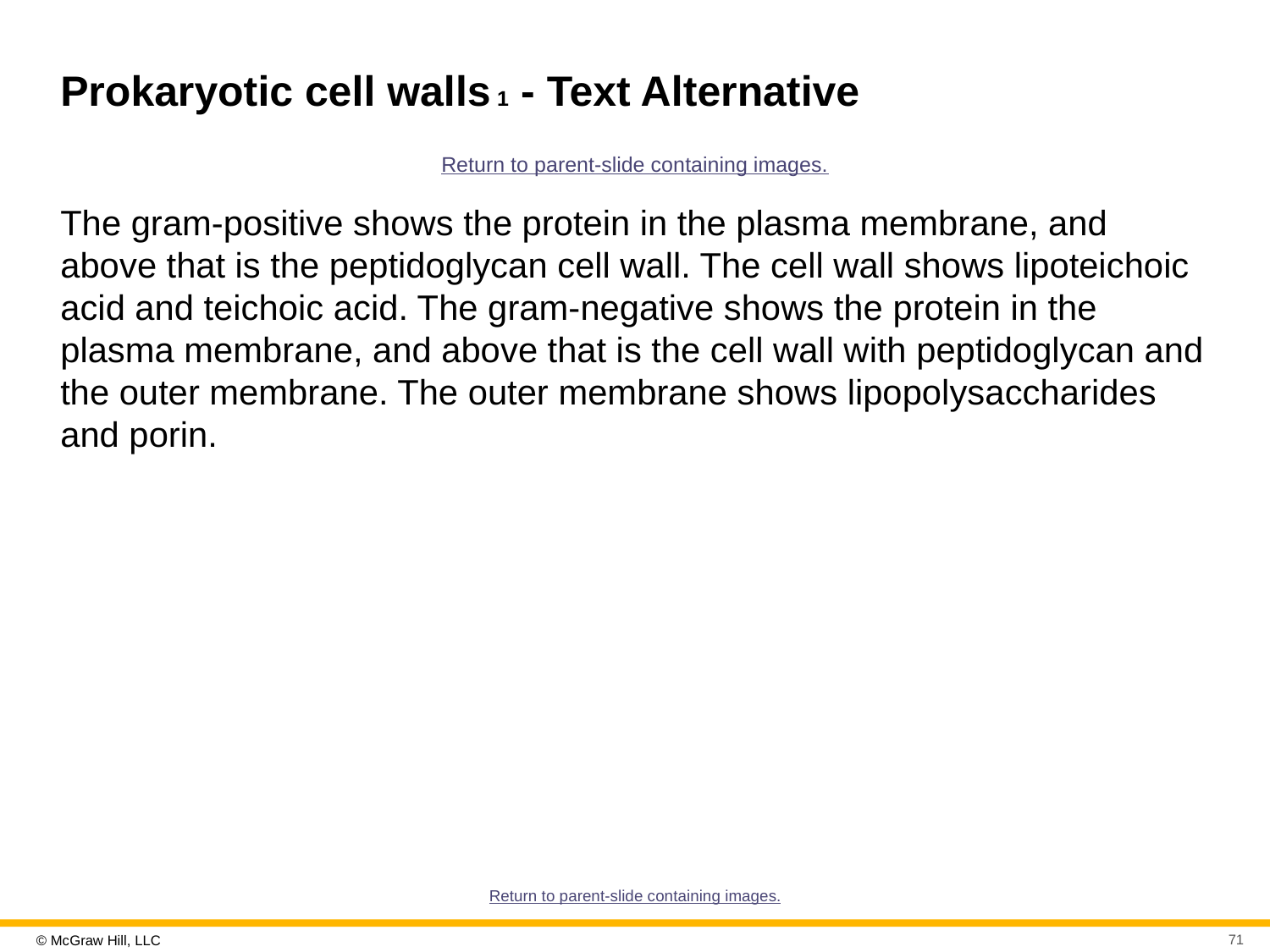

# Prokaryotic cell walls 1 - Text Alternative
Return to parent-slide containing images.
The gram-positive shows the protein in the plasma membrane, and above that is the peptidoglycan cell wall. The cell wall shows lipoteichoic acid and teichoic acid. The gram-negative shows the protein in the plasma membrane, and above that is the cell wall with peptidoglycan and the outer membrane. The outer membrane shows lipopolysaccharides and porin.
Return to parent-slide containing images.
71